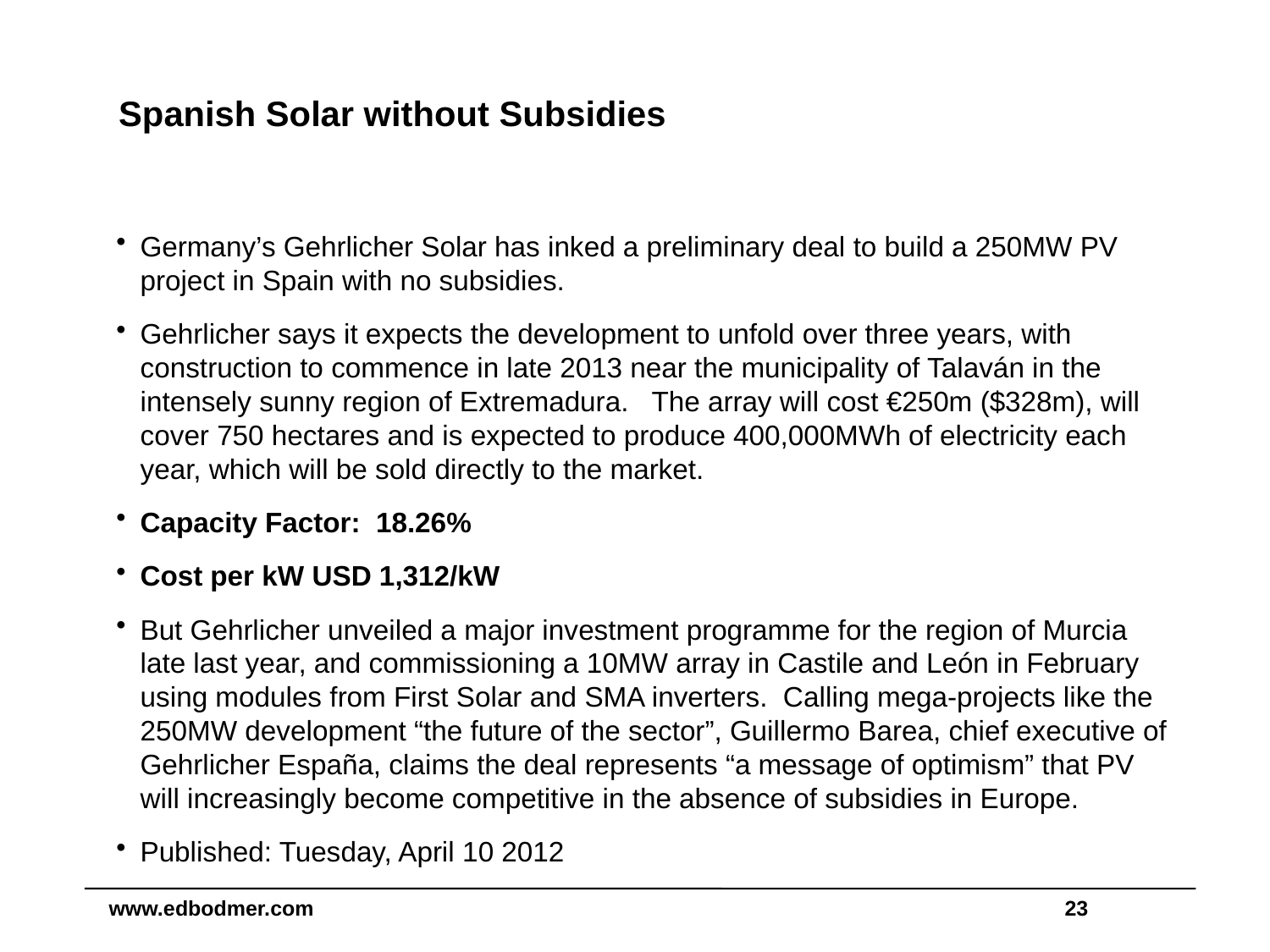

# Spanish Solar without Subsidies
Germany’s Gehrlicher Solar has inked a preliminary deal to build a 250MW PV project in Spain with no subsidies.
Gehrlicher says it expects the development to unfold over three years, with construction to commence in late 2013 near the municipality of Talaván in the intensely sunny region of Extremadura.   The array will cost €250m ($328m), will cover 750 hectares and is expected to produce 400,000MWh of electricity each year, which will be sold directly to the market.
Capacity Factor:  18.26%
Cost per kW USD 1,312/kW
But Gehrlicher unveiled a major investment programme for the region of Murcia late last year, and commissioning a 10MW array in Castile and León in February using modules from First Solar and SMA inverters.  Calling mega-projects like the 250MW development “the future of the sector”, Guillermo Barea, chief executive of Gehrlicher España, claims the deal represents “a message of optimism” that PV will increasingly become competitive in the absence of subsidies in Europe.
Published: Tuesday, April 10 2012